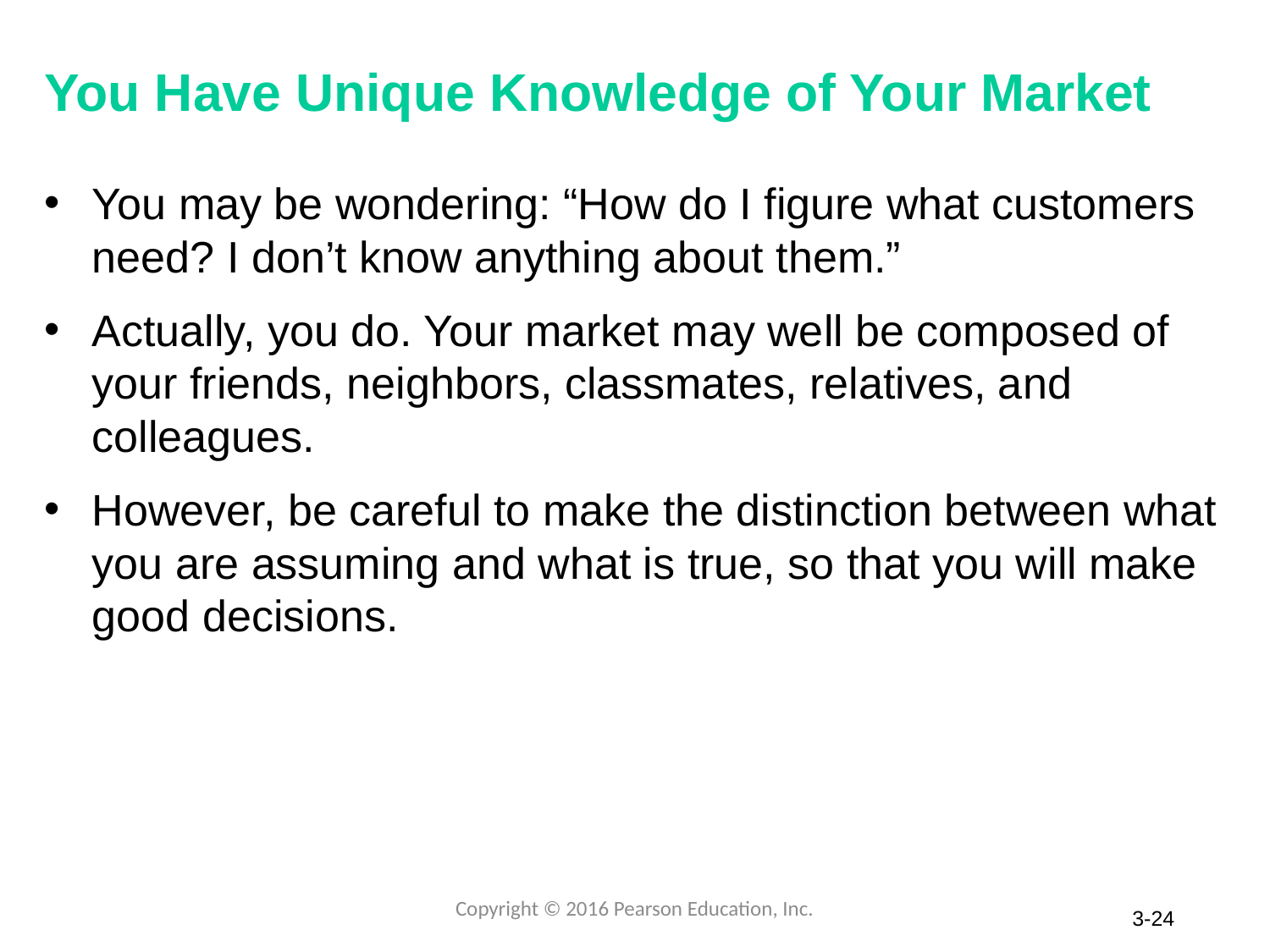

# You Have Unique Knowledge of Your Market
You may be wondering: “How do I figure what customers need? I don’t know anything about them.”

Actually, you do. Your market may well be composed of your friends, neighbors, classmates, relatives, and colleagues.

However, be careful to make the distinction between what you are assuming and what is true, so that you will make good decisions.
Copyright © 2016 Pearson Education, Inc.